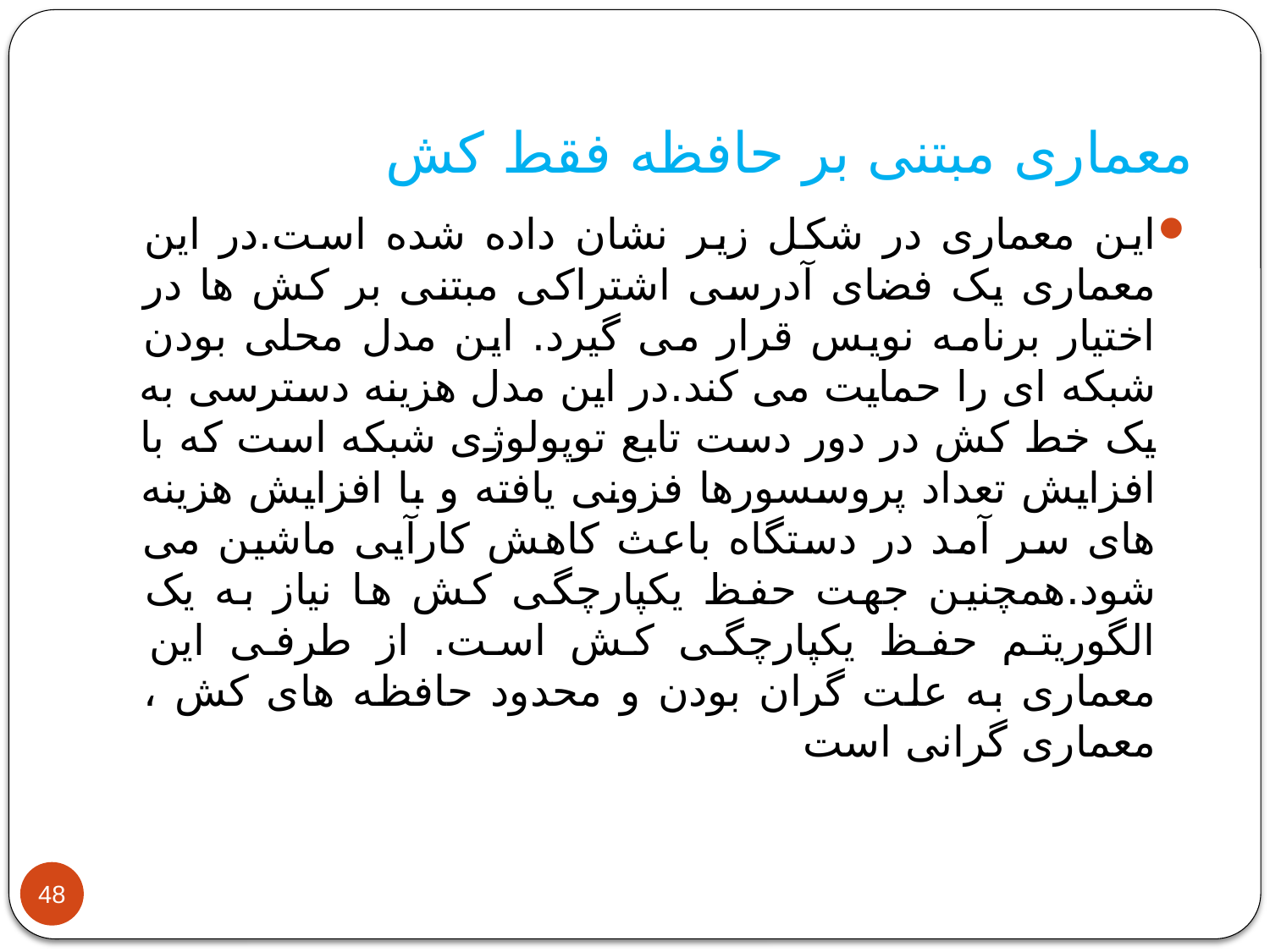

# معماری مبتنی بر حافظه فقط کش
این معماری در شکل زیر نشان داده شده است.در این معماری یک فضای آدرسی اشتراکی مبتنی بر کش ها در اختیار برنامه نویس قرار می گیرد. این مدل محلی بودن شبکه ای را حمایت می کند.در این مدل هزینه دسترسی به یک خط کش در دور دست تابع توپولوژی شبکه است که با افزایش تعداد پروسسورها فزونی یافته و با افزایش هزینه های سر آمد در دستگاه باعث کاهش کارآیی ماشین می شود.همچنین جهت حفظ یکپارچگی کش ها نیاز به یک الگوریتم حفظ یکپارچگی کش است. از طرفی این معماری به علت گران بودن و محدود حافظه های کش ، معماری گرانی است
48